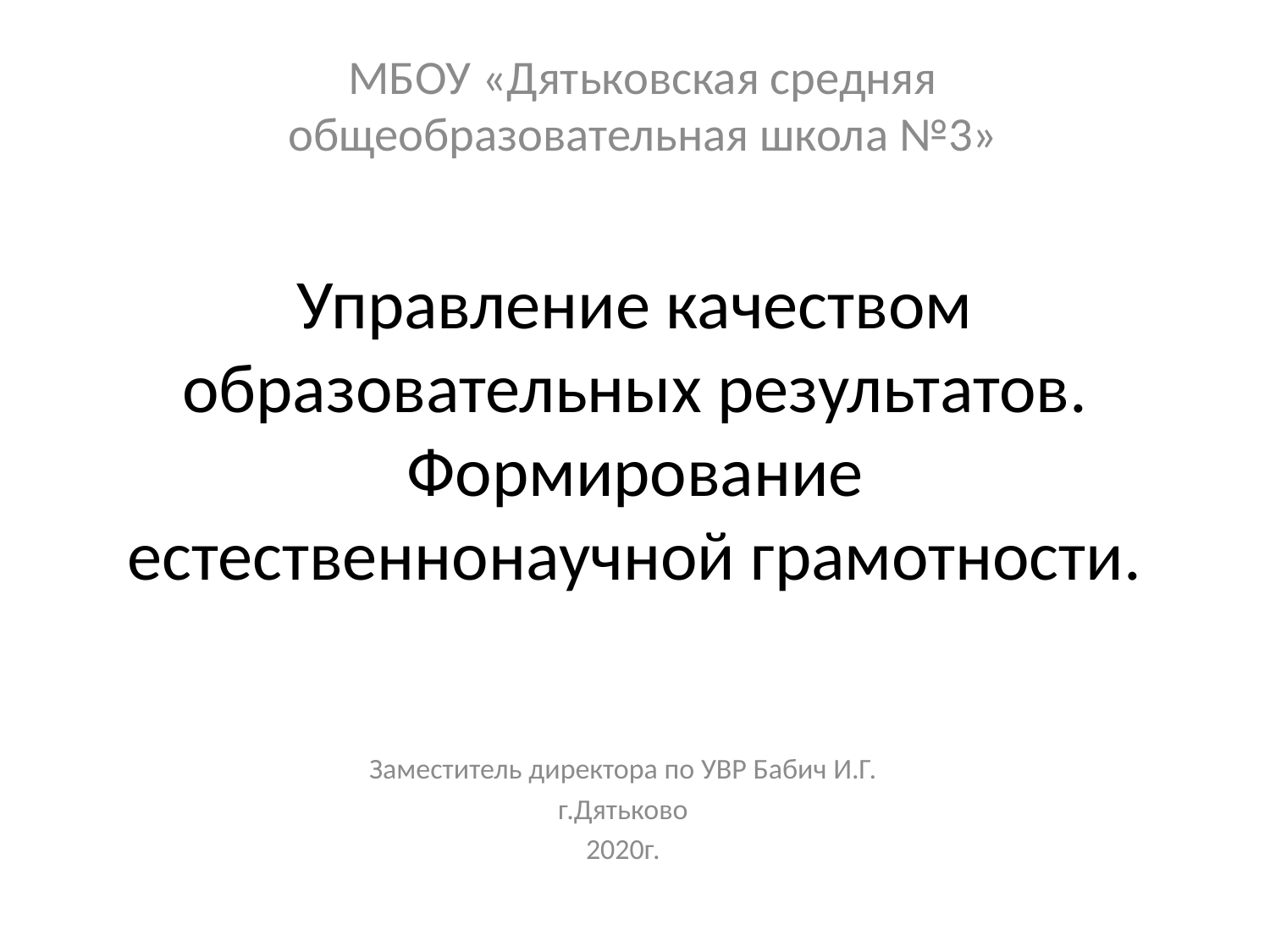

МБОУ «Дятьковская средняя общеобразовательная школа №3»
# Управление качеством образовательных результатов. Формирование естественнонаучной грамотности.
Заместитель директора по УВР Бабич И.Г.
г.Дятьково
2020г.